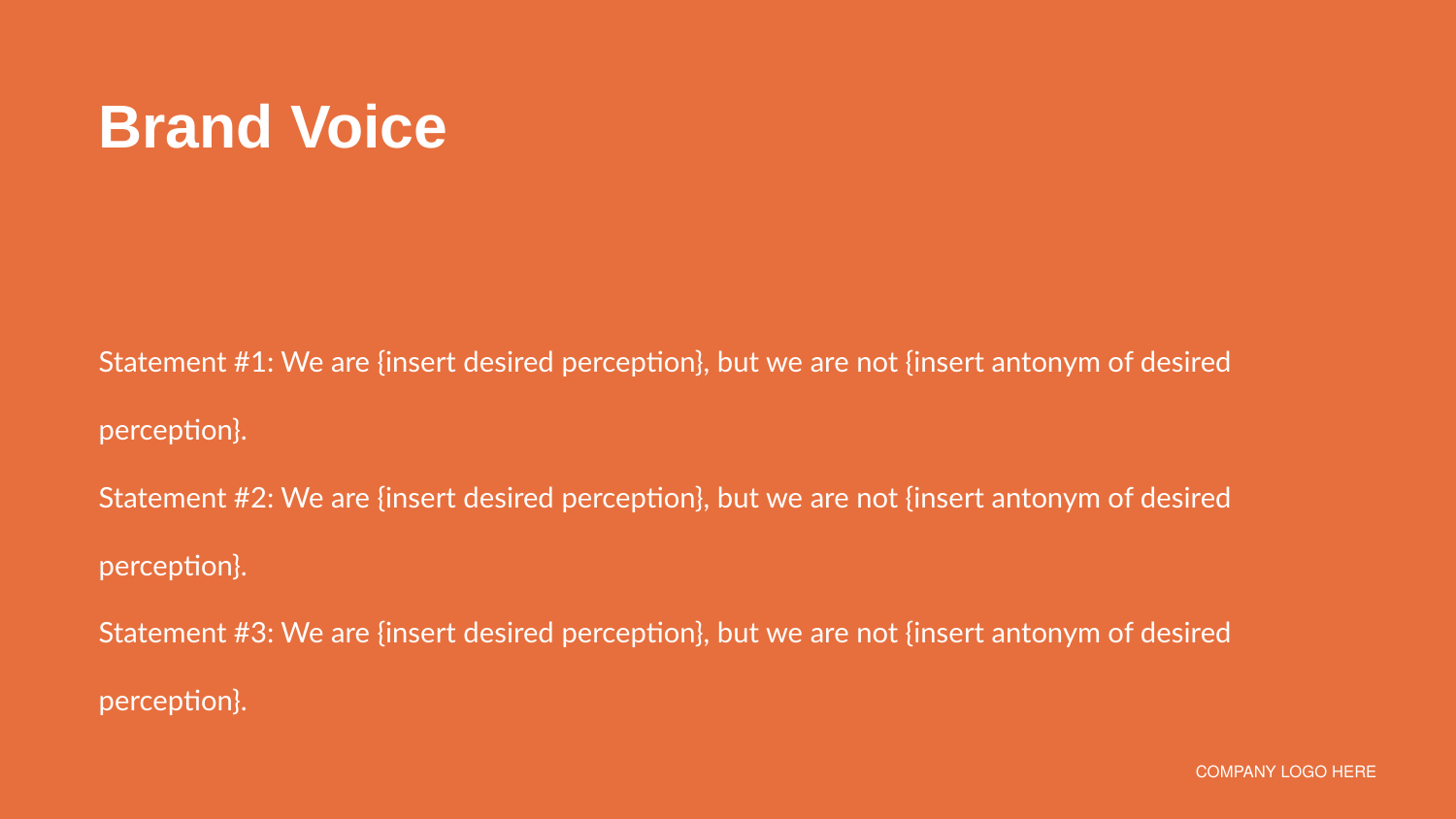

Brand Voice
Statement #1: We are {insert desired perception}, but we are not {insert antonym of desired perception}.
Statement #2: We are {insert desired perception}, but we are not {insert antonym of desired perception}.
Statement #3: We are {insert desired perception}, but we are not {insert antonym of desired perception}.
COMPANY LOGO HERE